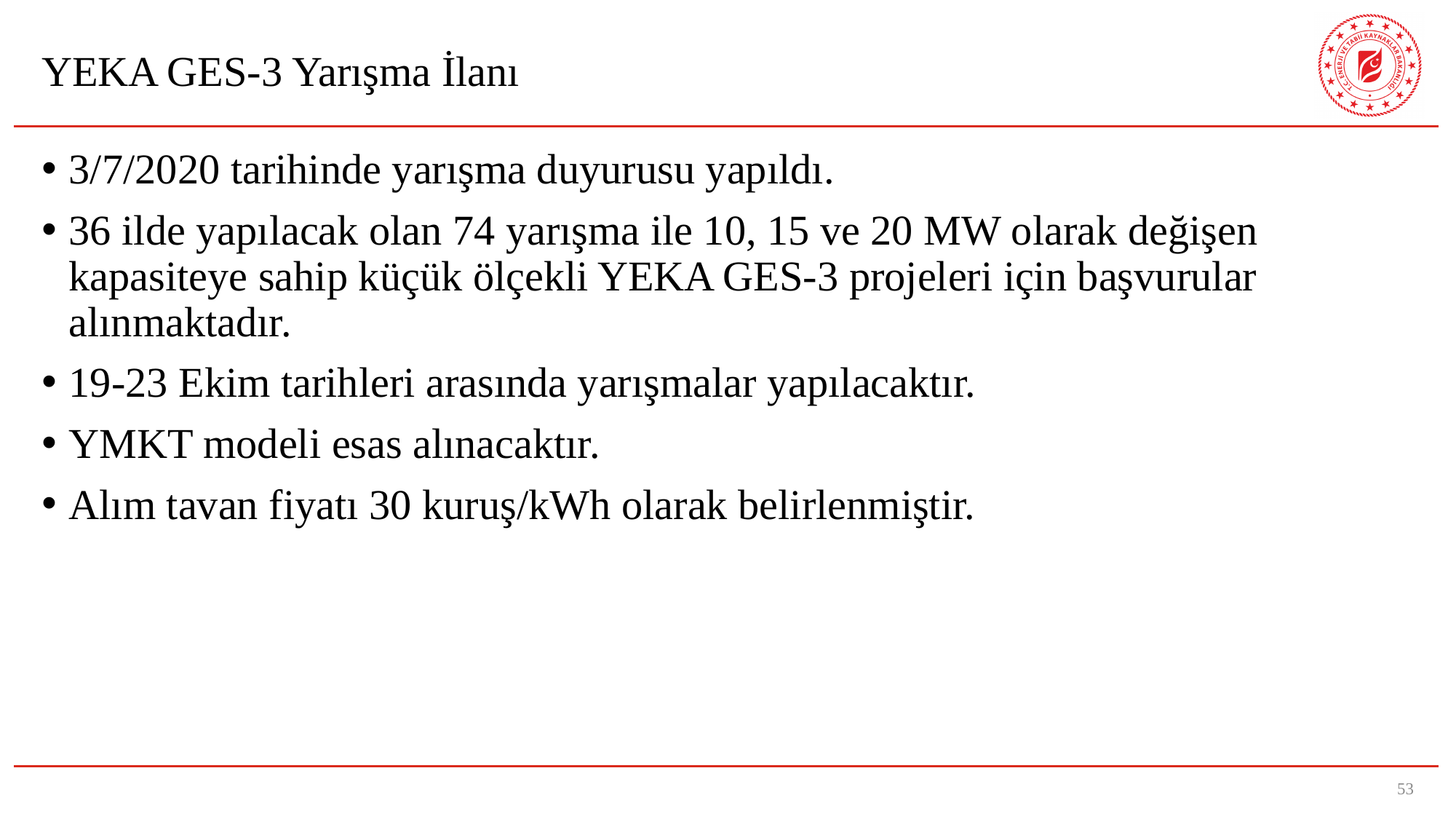

# YEKA GES-3 Yarışma İlanı
3/7/2020 tarihinde yarışma duyurusu yapıldı.
36 ilde yapılacak olan 74 yarışma ile 10, 15 ve 20 MW olarak değişen kapasiteye sahip küçük ölçekli YEKA GES-3 projeleri için başvurular alınmaktadır.
19-23 Ekim tarihleri arasında yarışmalar yapılacaktır.
YMKT modeli esas alınacaktır.
Alım tavan fiyatı 30 kuruş/kWh olarak belirlenmiştir.

53